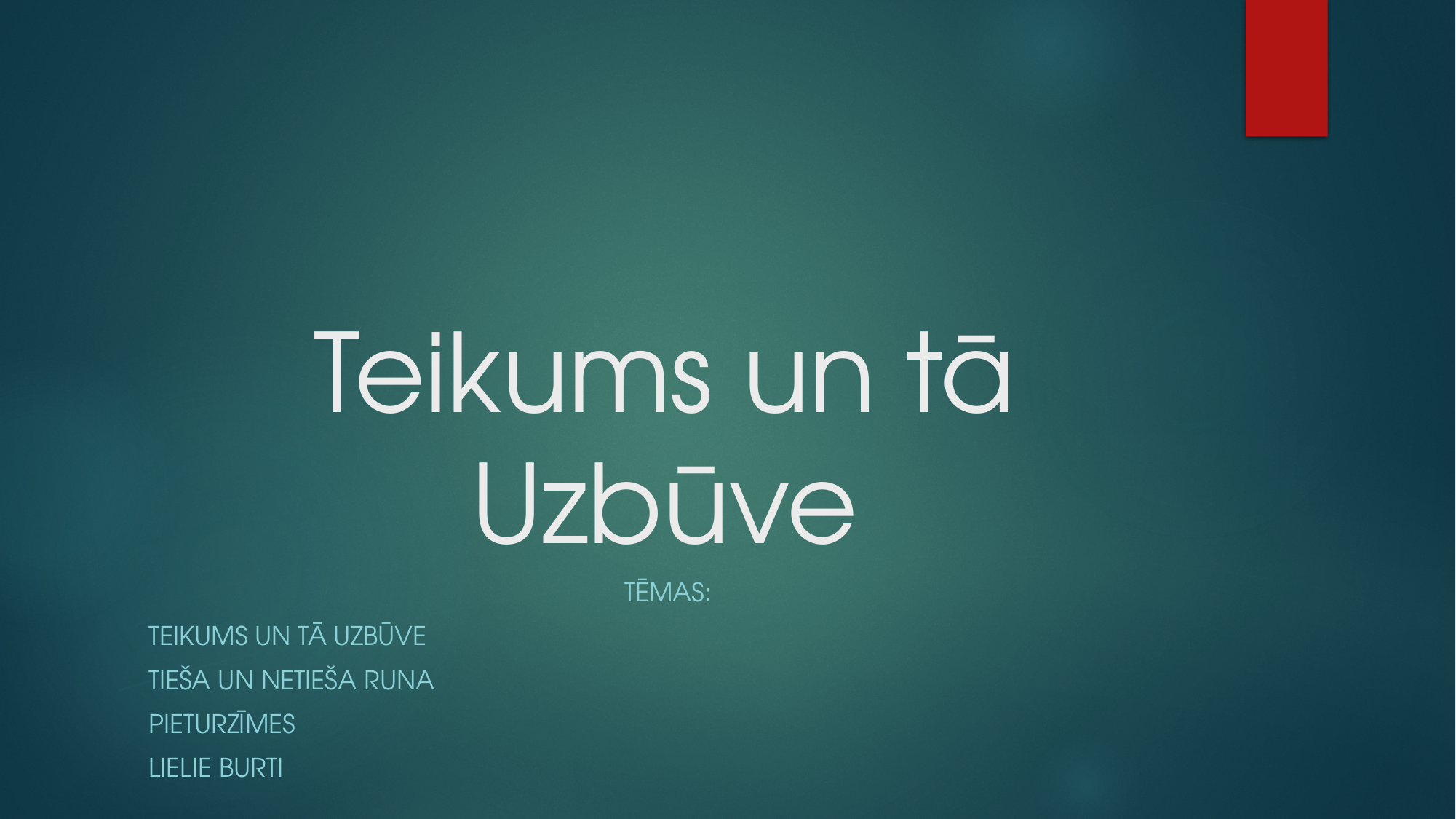

# Teikums un tā Uzbūve
 tēmas:
Teikums un tā uzbūve
Tieša un netieša Runa
Pieturzīmes
Lielie burti